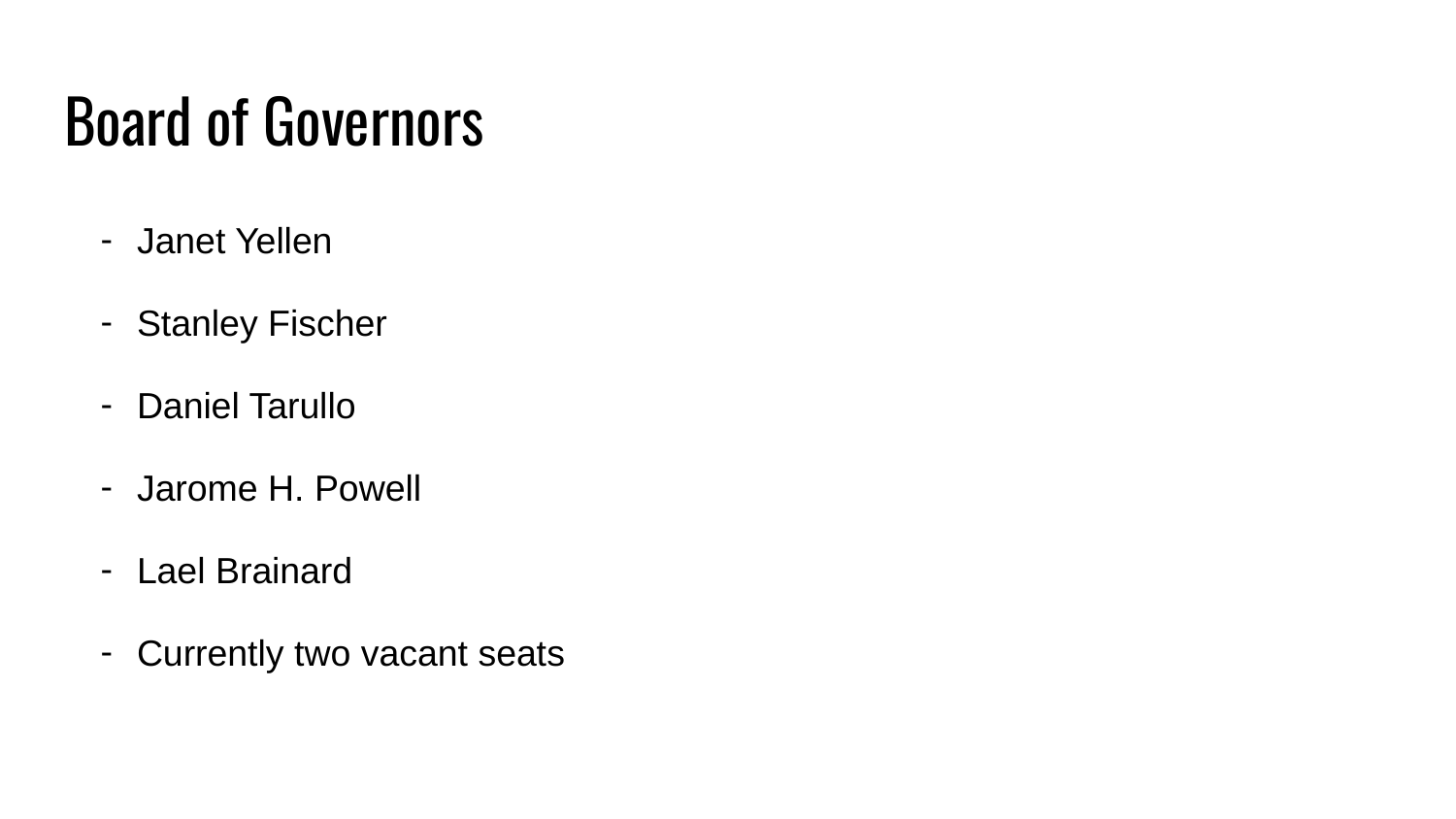

# Board of Governors
Janet Yellen
Stanley Fischer
Daniel Tarullo
Jarome H. Powell
Lael Brainard
Currently two vacant seats